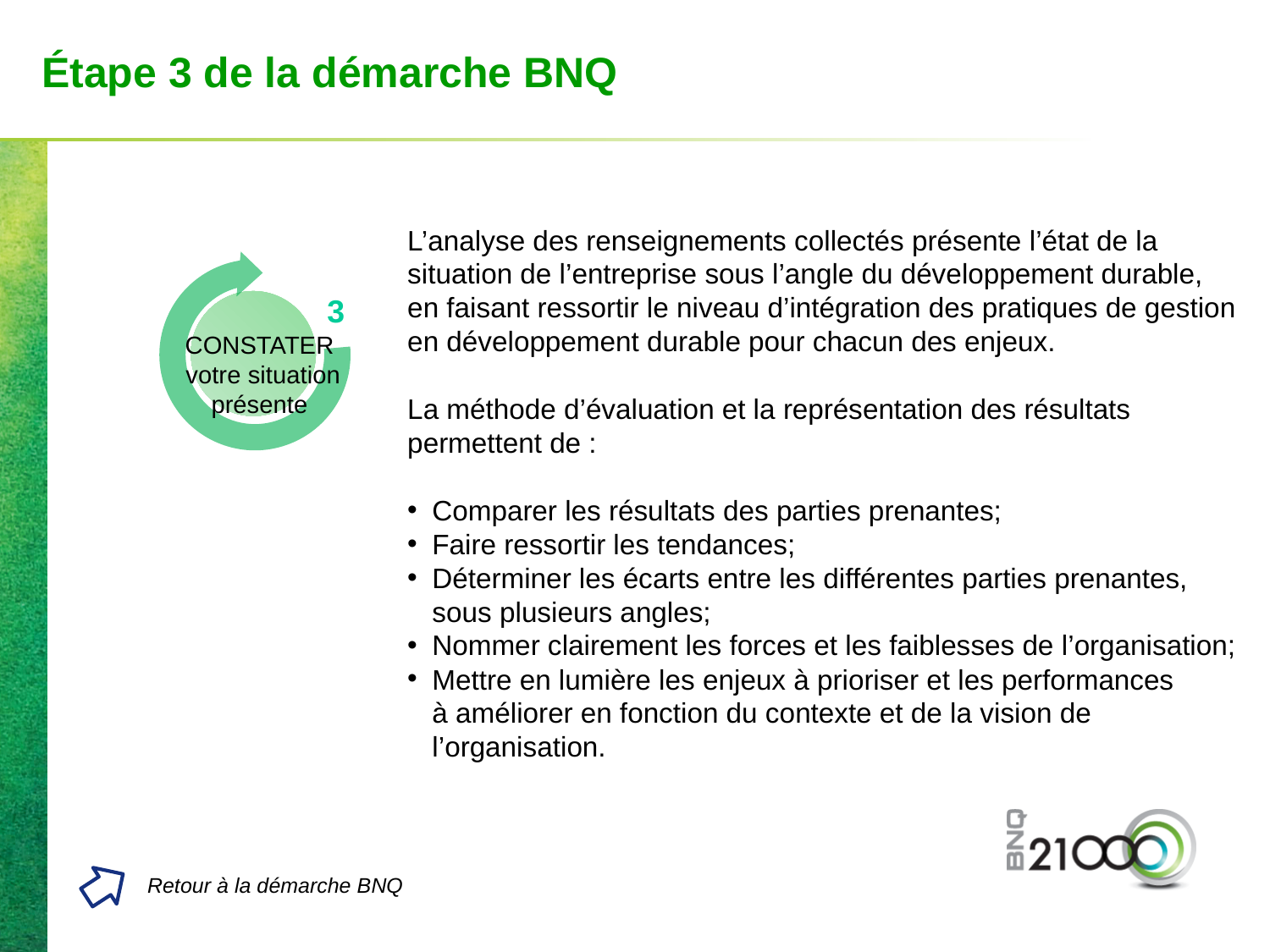

# Étape 3 de la démarche BNQ
L’analyse des renseignements collectés présente l’état de la situation de l’entreprise sous l’angle du développement durable, en faisant ressortir le niveau d’intégration des pratiques de gestion en développement durable pour chacun des enjeux.

La méthode d’évaluation et la représentation des résultats permettent de :

Comparer les résultats des parties prenantes;
Faire ressortir les tendances;
Déterminer les écarts entre les différentes parties prenantes, sous plusieurs angles;
Nommer clairement les forces et les faiblesses de l’organisation;
Mettre en lumière les enjeux à prioriser et les performances
à améliorer en fonction du contexte et de la vision de l’organisation.

3

CONSTATER
 votre situation présente

Retour à la démarche BNQ